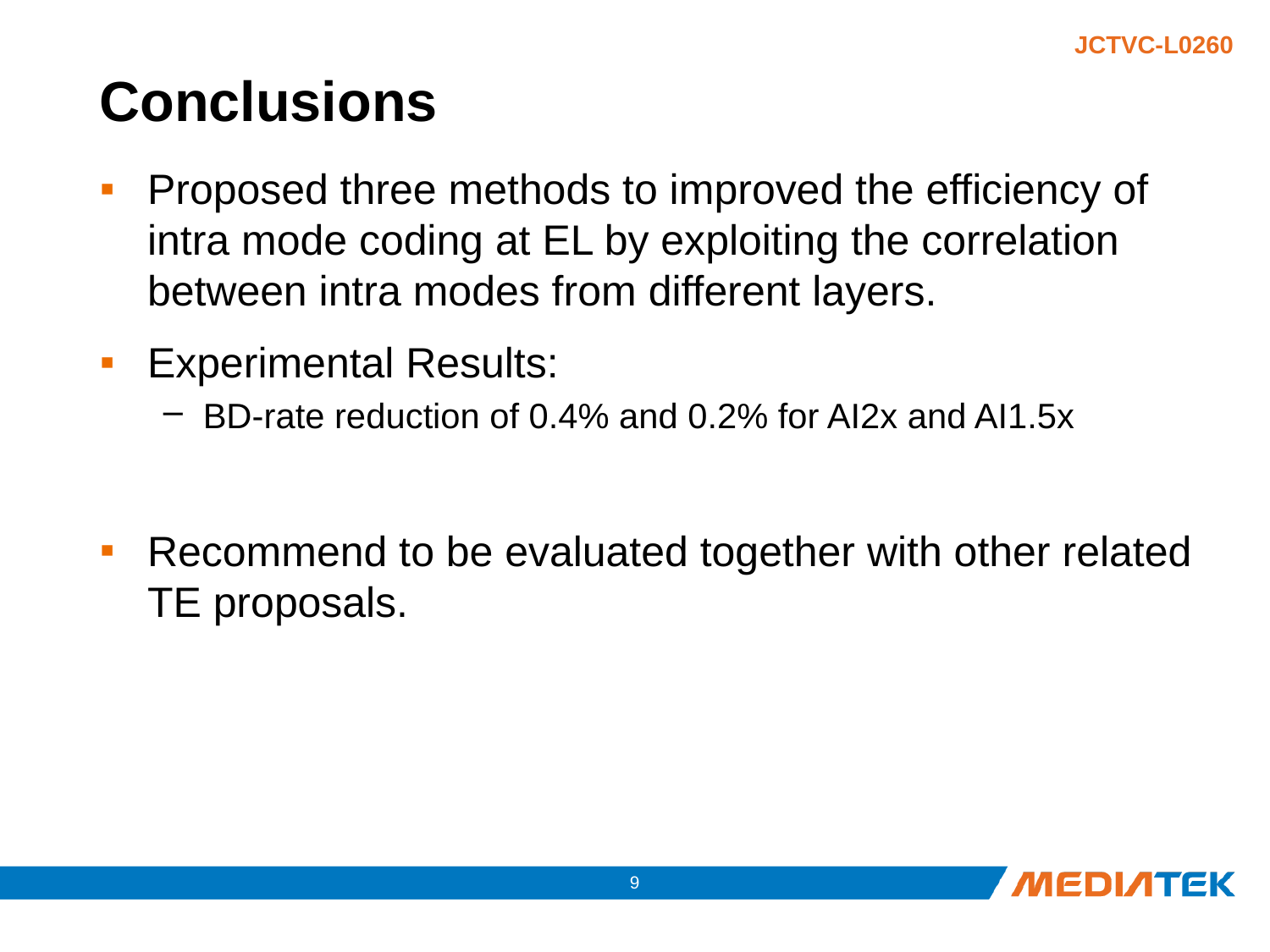

# Conclusions
Proposed three methods to improved the efficiency of intra mode coding at EL by exploiting the correlation between intra modes from different layers.
Experimental Results:
BD-rate reduction of 0.4% and 0.2% for AI2x and AI1.5x

Recommend to be evaluated together with other related TE proposals.
9